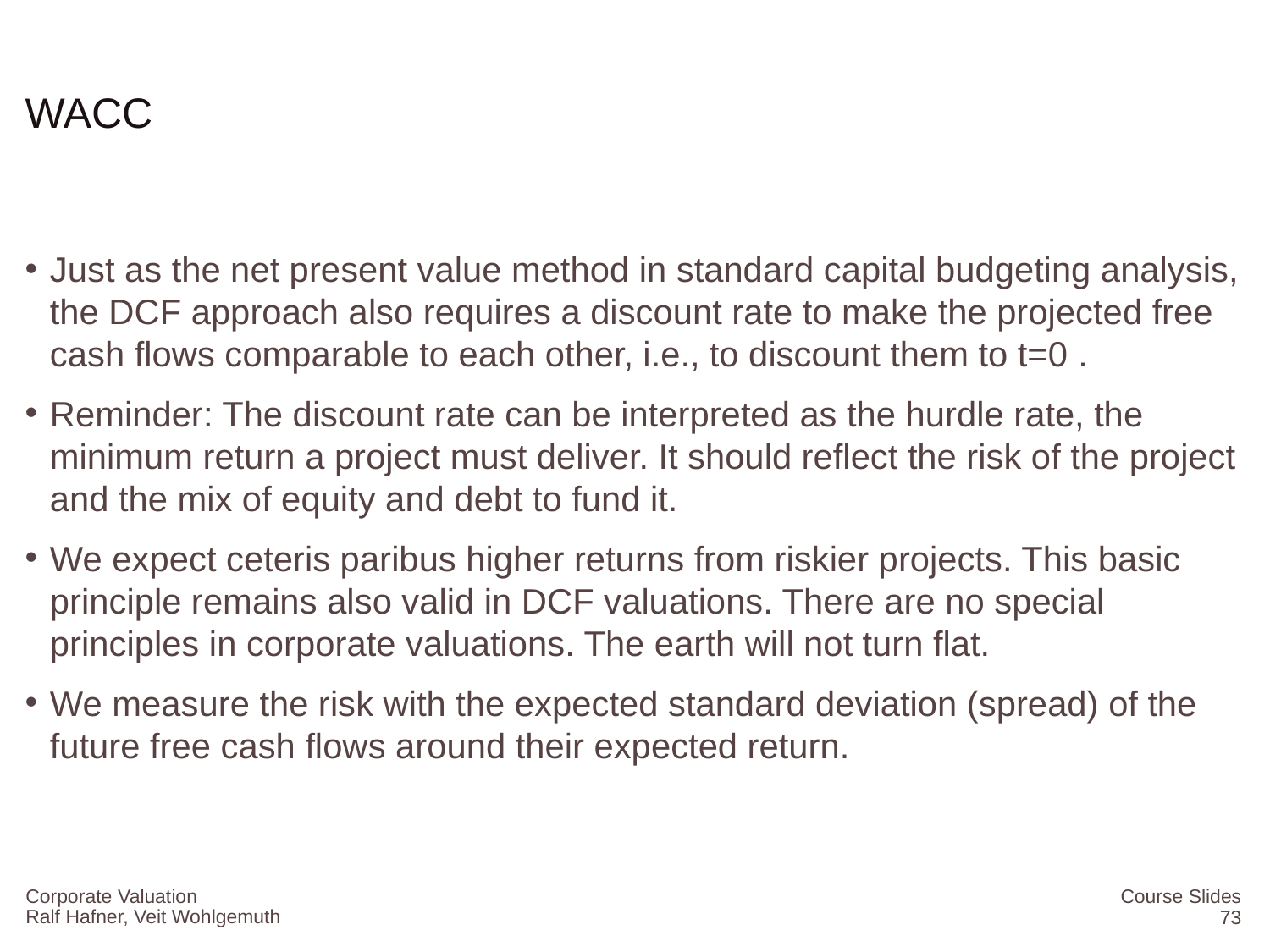

# WACC
Just as the net present value method in standard capital budgeting analysis, the DCF approach also requires a discount rate to make the projected free cash flows comparable to each other, i.e., to discount them to t=0 .
Reminder: The discount rate can be interpreted as the hurdle rate, the minimum return a project must deliver. It should reflect the risk of the project and the mix of equity and debt to fund it.
We expect ceteris paribus higher returns from riskier projects. This basic principle remains also valid in DCF valuations. There are no special principles in corporate valuations. The earth will not turn flat.
We measure the risk with the expected standard deviation (spread) of the future free cash flows around their expected return.
Corporate Valuation
Course Slides
73